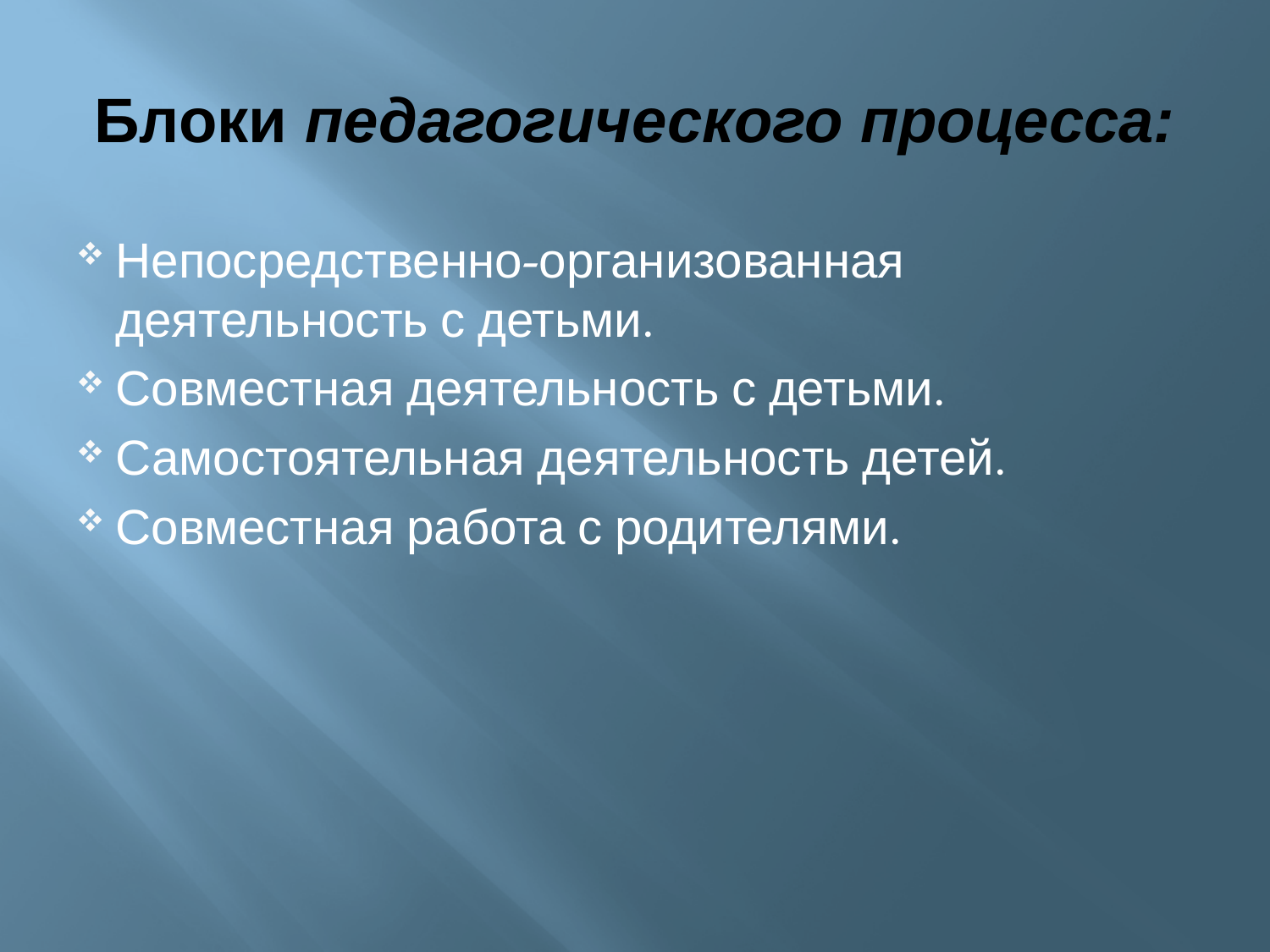

# Блоки педагогического процесса:
Непосредственно-организованная деятельность с детьми.
Совместная деятельность с детьми.
Самостоятельная деятельность детей.
Совместная работа с родителями.